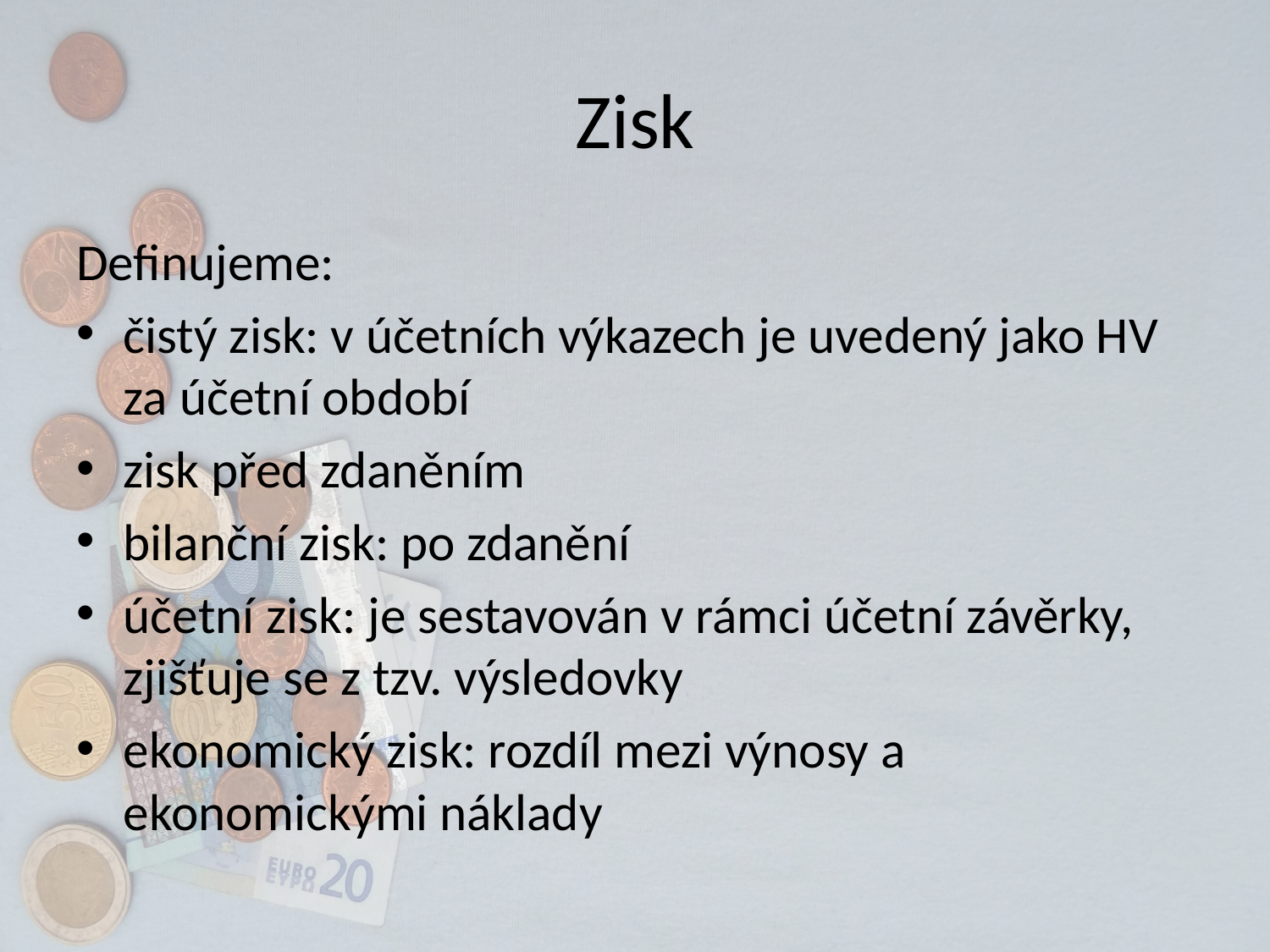

# Zisk
Definujeme:
čistý zisk: v účetních výkazech je uvedený jako HV za účetní období
zisk před zdaněním
bilanční zisk: po zdanění
účetní zisk: je sestavován v rámci účetní závěrky, zjišťuje se z tzv. výsledovky
ekonomický zisk: rozdíl mezi výnosy a ekonomickými náklady